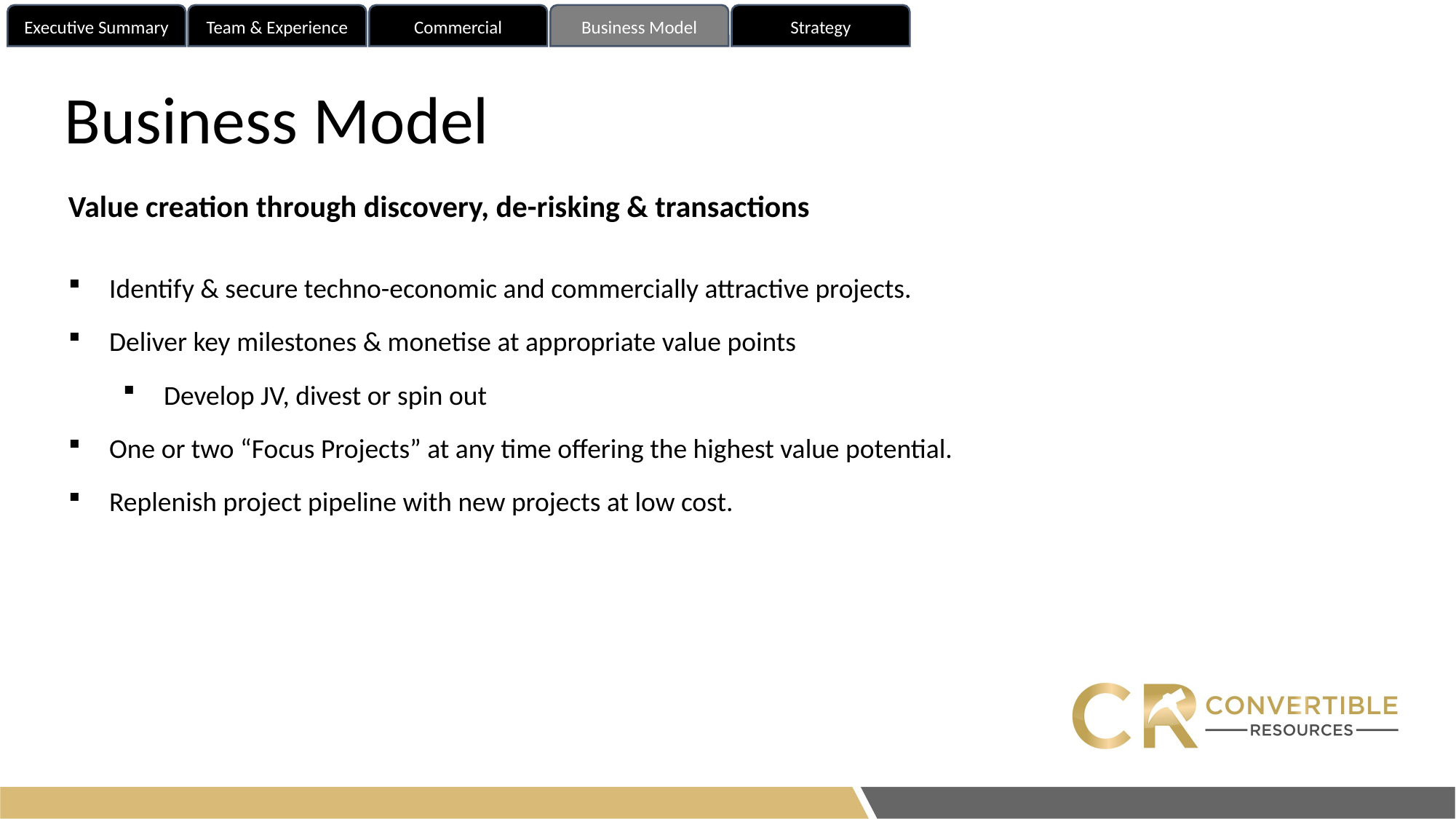

Executive Summary
Team & Experience
Commercial
Business Model
Strategy
# Business Model
Value creation through discovery, de-risking & transactions

Identify & secure techno-economic and commercially attractive projects.
Deliver key milestones & monetise at appropriate value points
Develop JV, divest or spin out
One or two “Focus Projects” at any time offering the highest value potential.
Replenish project pipeline with new projects at low cost.